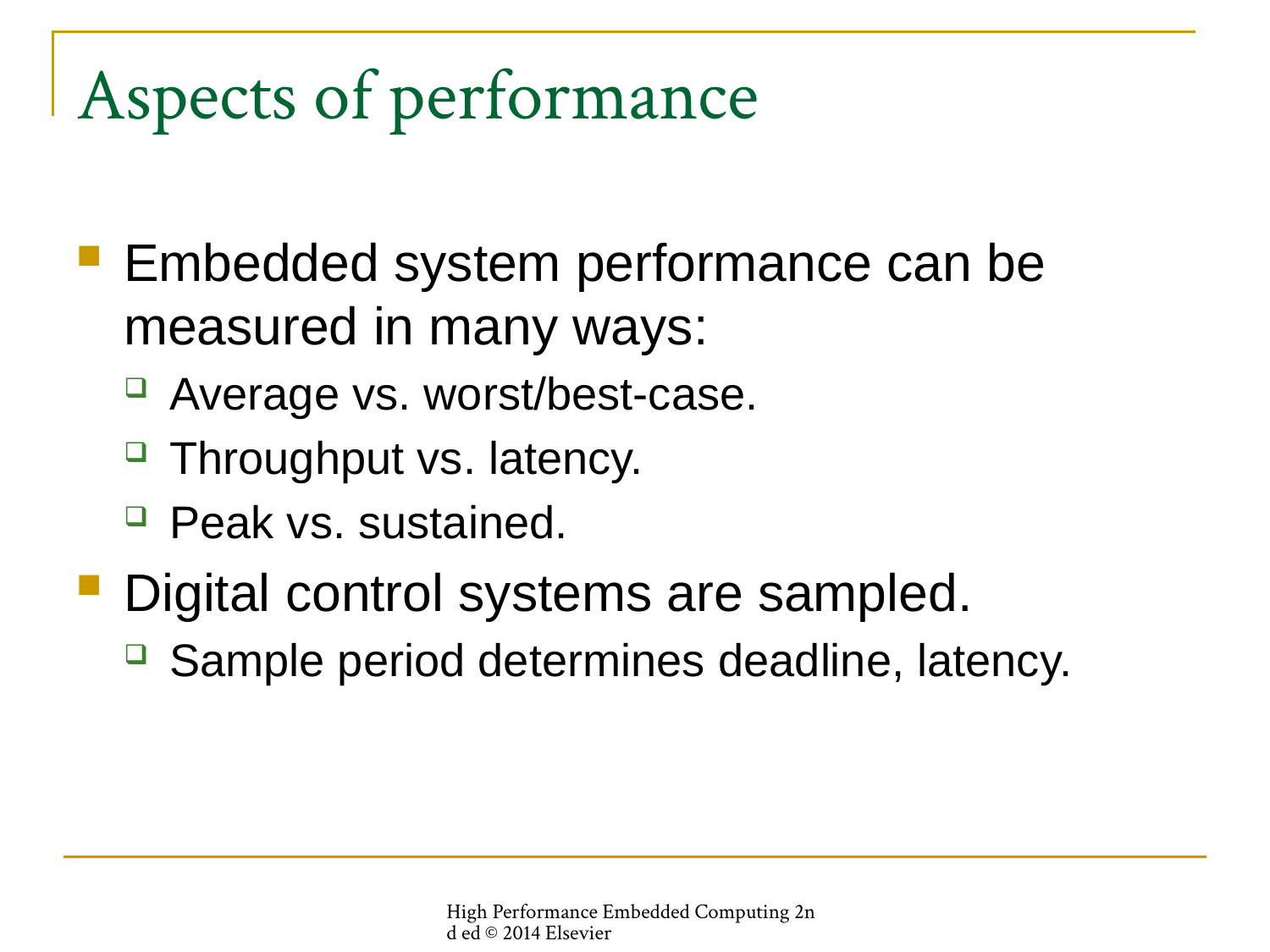

# Aspects of performance
Embedded system performance can be measured in many ways:
Average vs. worst/best-case.
Throughput vs. latency.
Peak vs. sustained.
Digital control systems are sampled.
Sample period determines deadline, latency.
High Performance Embedded Computing 2nd ed © 2014 Elsevier